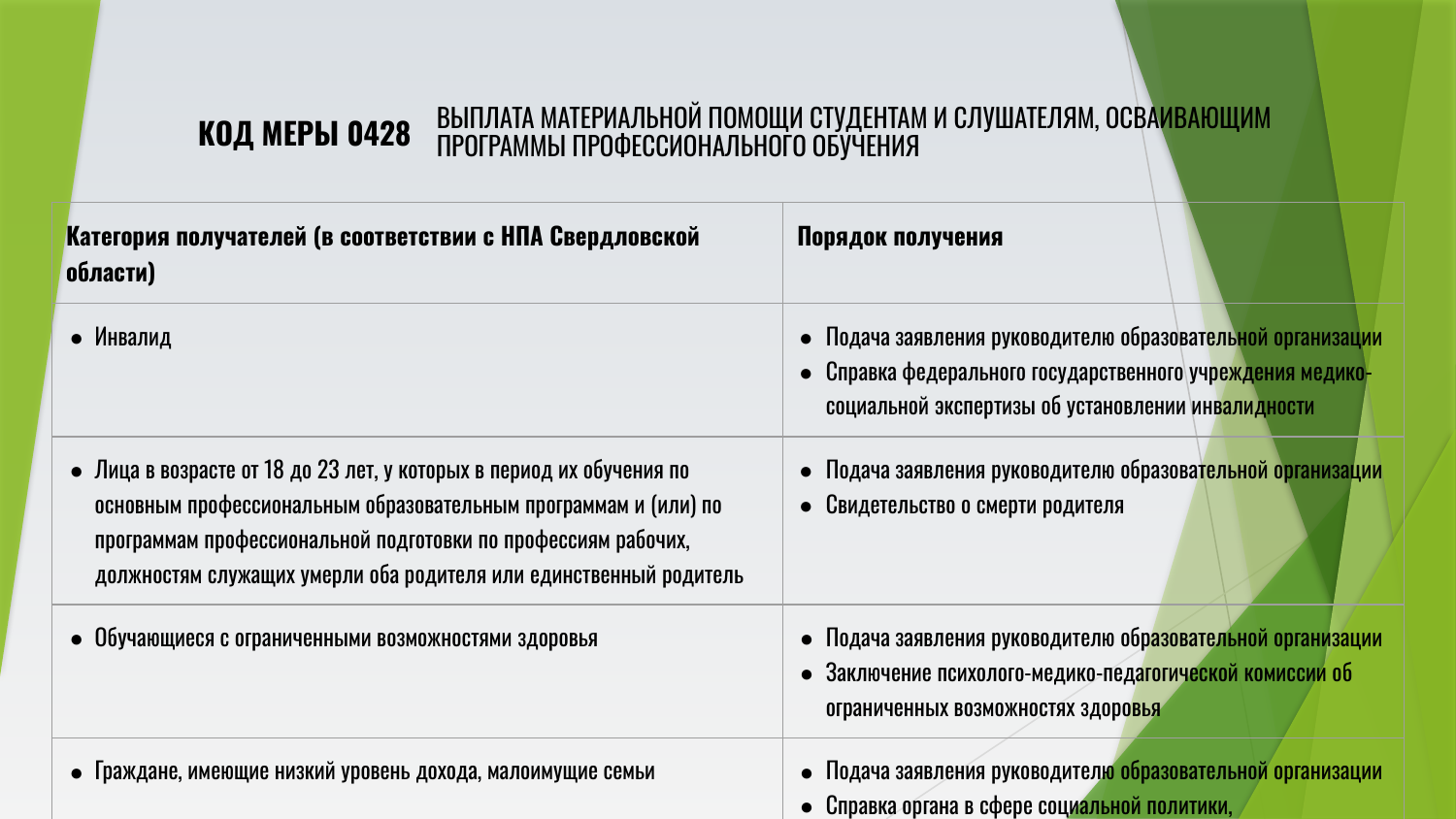

КОД МЕРЫ 0428
# ВЫПЛАТА МАТЕРИАЛЬНОЙ ПОМОЩИ СТУДЕНТАМ И СЛУШАТЕЛЯМ, ОСВАИВАЮЩИМ ПРОГРАММЫ ПРОФЕССИОНАЛЬНОГО ОБУЧЕНИЯ
| Категория получателей (в соответствии с НПА Свердловской области) | Порядок получения |
| --- | --- |
| Инвалид | Подача заявления руководителю образовательной организации Справка федерального государственного учреждения медико-социальной экспертизы об установлении инвалидности |
| Лица в возрасте от 18 до 23 лет, у которых в период их обучения по основным профессиональным образовательным программам и (или) по программам профессиональной подготовки по профессиям рабочих, должностям служащих умерли оба родителя или единственный родитель | Подача заявления руководителю образовательной организации Свидетельство о смерти родителя |
| Обучающиеся с ограниченными возможностями здоровья | Подача заявления руководителю образовательной организации Заключение психолого-медико-педагогической комиссии об ограниченных возможностях здоровья |
| Граждане, имеющие низкий уровень дохода, малоимущие семьи | Подача заявления руководителю образовательной организации Справка органа в сфере социальной политики, подтверждающая получение государственной социальной помощи |